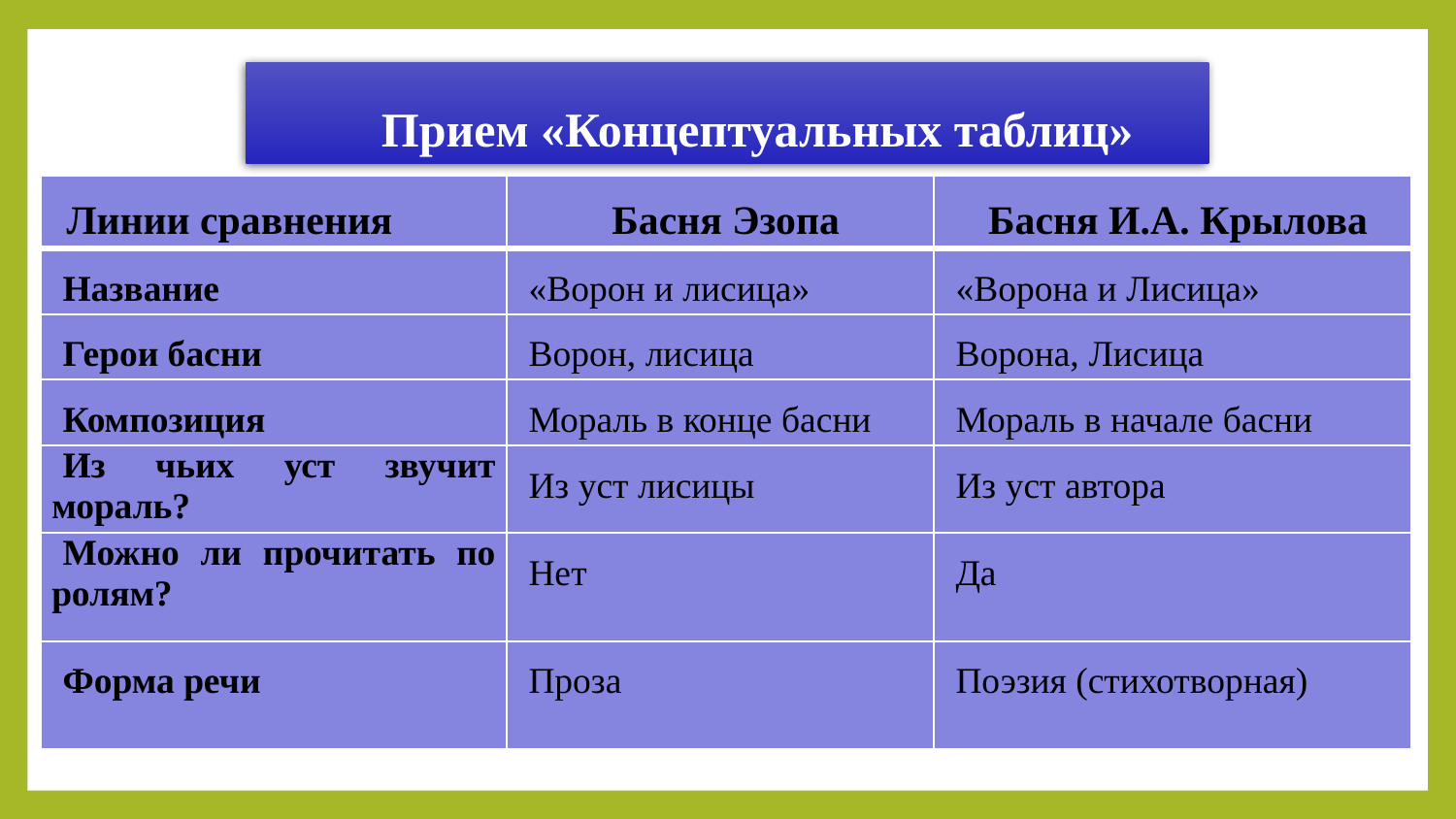

Прием «Концептуальных таблиц»
#
| Линии сравнения | Басня Эзопа | Басня И.А. Крылова |
| --- | --- | --- |
| Название | «Ворон и лисица» | «Ворона и Лисица» |
| Герои басни | Ворон, лисица | Ворона, Лисица |
| Композиция | Мораль в конце басни | Мораль в начале басни |
| Из чьих уст звучит мораль? | Из уст лисицы | Из уст автора |
| Можно ли прочитать по ролям? | Нет | Да |
| Форма речи | Проза | Поэзия (стихотворная) |